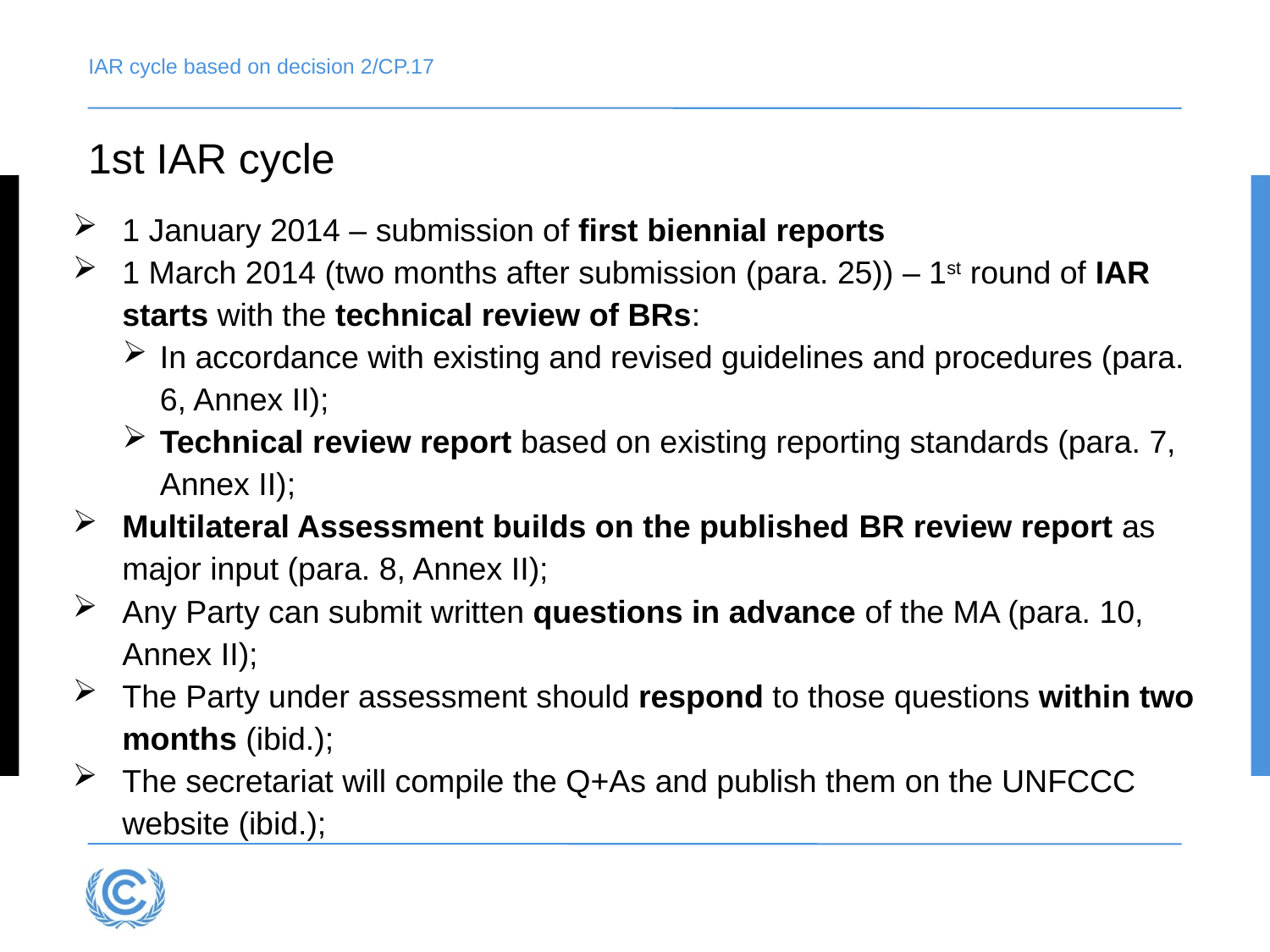

# IAR cycle based on decision 2/CP.17
1st IAR cycle
1 January 2014 – submission of first biennial reports
1 March 2014 (two months after submission (para. 25)) – 1st round of IAR starts with the technical review of BRs:
In accordance with existing and revised guidelines and procedures (para. 6, Annex II);
Technical review report based on existing reporting standards (para. 7, Annex II);
Multilateral Assessment builds on the published BR review report as major input (para. 8, Annex II);
Any Party can submit written questions in advance of the MA (para. 10, Annex II);
The Party under assessment should respond to those questions within two months (ibid.);
The secretariat will compile the Q+As and publish them on the UNFCCC website (ibid.);